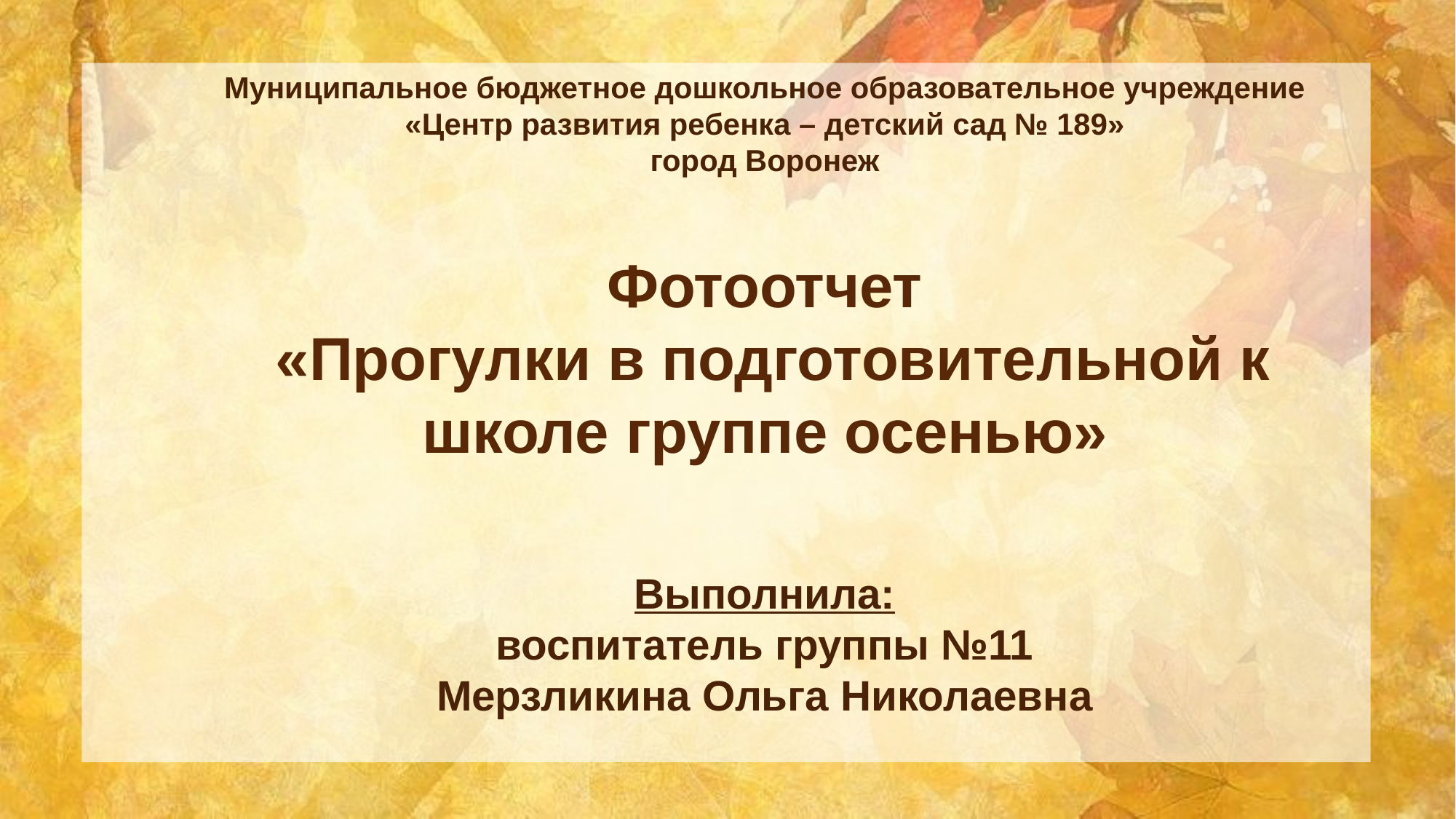

Муниципальное бюджетное дошкольное образовательное учреждение
«Центр развития ребенка – детский сад № 189»
город Воронеж
Фотоотчет
 «Прогулки в подготовительной к школе группе осенью»
Выполнила:
воспитатель группы №11
Мерзликина Ольга Николаевна